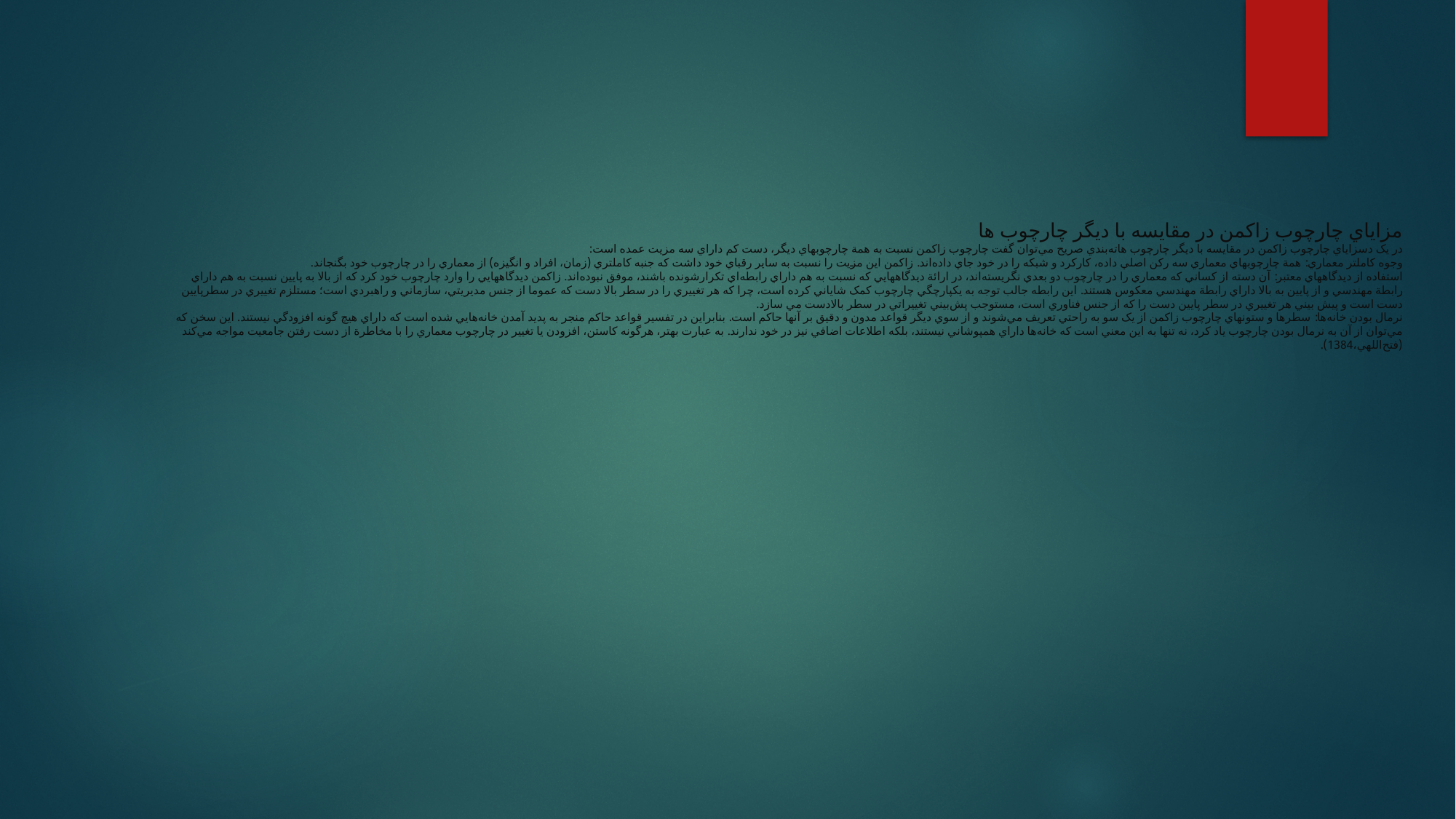

# مزاياي چارچوب زاکمن در مقايسه با ديگر چارچوب ها در يک دسزاياي چارچوب زاکمن در مقايسه با ديگر چارچوب هاته‌بندي صريح مي‌توان گفت چارچوب زاکمن نسبت به همة چارچوبهاي ديگر، دست کم داراي سه مزيت عمده است: وجوه کاملتر معماري: همة چارچوبهاي معماري سه رکن اصلي داده، کارکرد و شبکه را در خود جاي داده‌اند. زاکمن اين مزيت را نسبت به ساير رقباي خود داشت که جنبه کاملتري (زمان، افراد و انگيزه) از معماري را در چارچوب خود بگنجاند. استفاده از ديدگاههاي معتبر: آن دسته از کساني که معماري را در چارچوب دو بعدي نگريسته‌اند، در ارائة ديدگاههايي که نسبت به هم داراي رابطه‌اي تکرارشونده باشند، موفق نبوده‌اند. زاکمن ديدگاههايي را وارد چارچوب خود کرد که از بالا به پايين نسبت به هم داراي رابطة مهندسي و از پايين به بالا داراي رابطة مهندسي معکوس هستند. اين رابطه جالب توجه به يکپارچگي چارچوب کمک شاياني کرده است، چرا که هر تغييري را در سطر بالا دست که عموما از جنس مديريتي، سازماني و راهبردي است؛ مستلزم تغييري در سطرپايين دست است و پيش بيني هر تغييري در سطر پايين دست را که از جنس فناوري است، مستوجب پش‌بيني تغييراتي در سطر بالادست مي سازد. نرمال بودن خانه‌ها: سطرها و ستونهاي چارچوب زاکمن از يک سو به راحتي تعريف مي‌شوند و از سوي ديگر قواعد مدون و دقيق بر آنها حاکم است. بنابراين در تفسير قواعد حاکم منجر به پديد آمدن خانه‌هايي شده است که داراي هيچ گونه افزودگي نيستند. اين سخن که مي‌توان از آن به نرمال بودن چارچوب ياد کرد، نه تنها به اين معني است که خانه‌ها داراي همپوشاني نيستند، بلکه اطلاعات اضافي نيز در خود ندارند. به عبارت بهتر، هرگونه کاستن، افزودن يا تغيير در چارچوب معماري را با مخاطرة از دست رفتن جامعيت مواجه مي‌کند (فتح‌اللهي،1384).